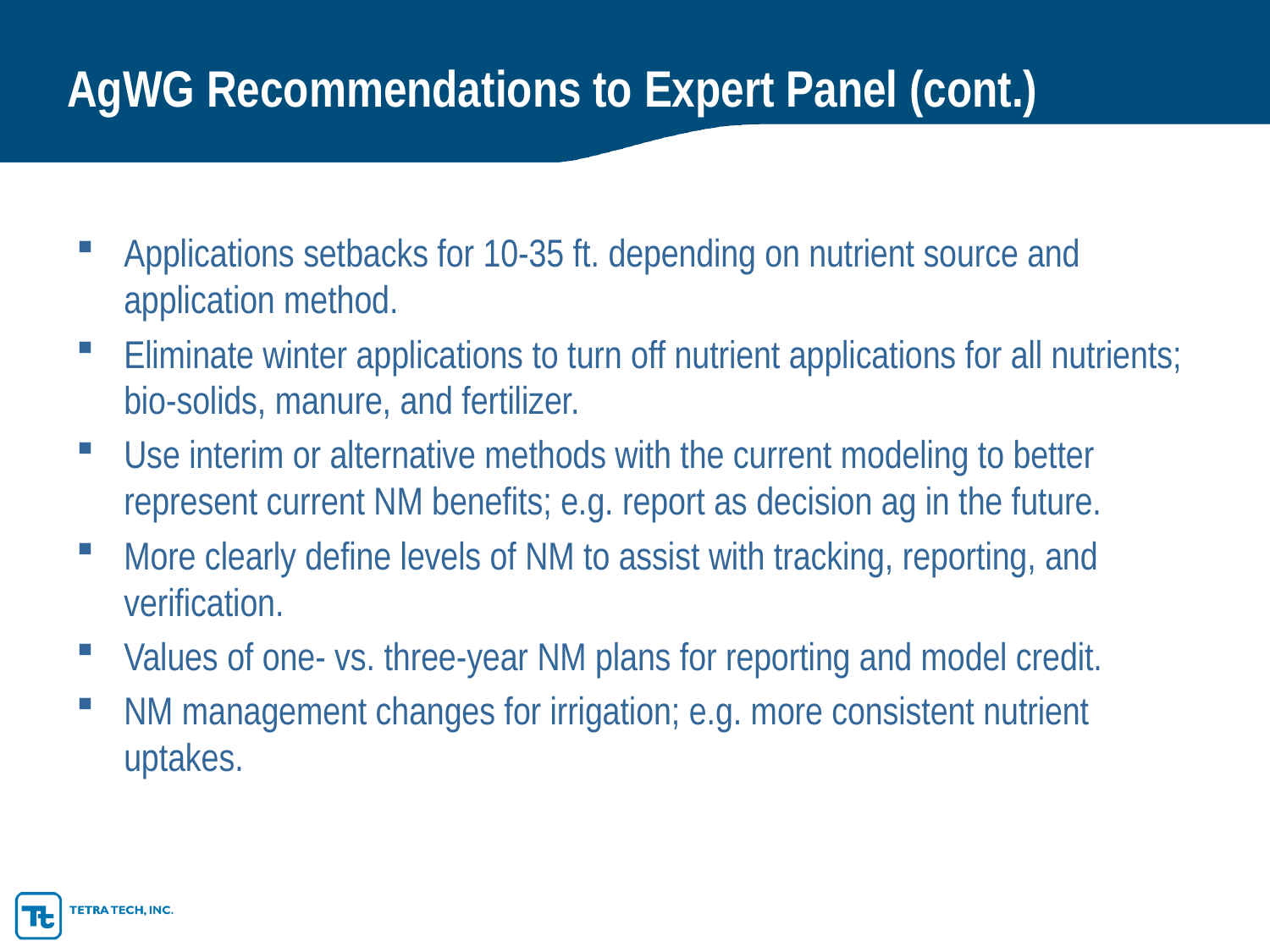

# AgWG Recommendations to Expert Panel (cont.)
Applications setbacks for 10-35 ft. depending on nutrient source and application method.
Eliminate winter applications to turn off nutrient applications for all nutrients; bio-solids, manure, and fertilizer.
Use interim or alternative methods with the current modeling to better represent current NM benefits; e.g. report as decision ag in the future.
More clearly define levels of NM to assist with tracking, reporting, and verification.
Values of one- vs. three-year NM plans for reporting and model credit.
NM management changes for irrigation; e.g. more consistent nutrient uptakes.